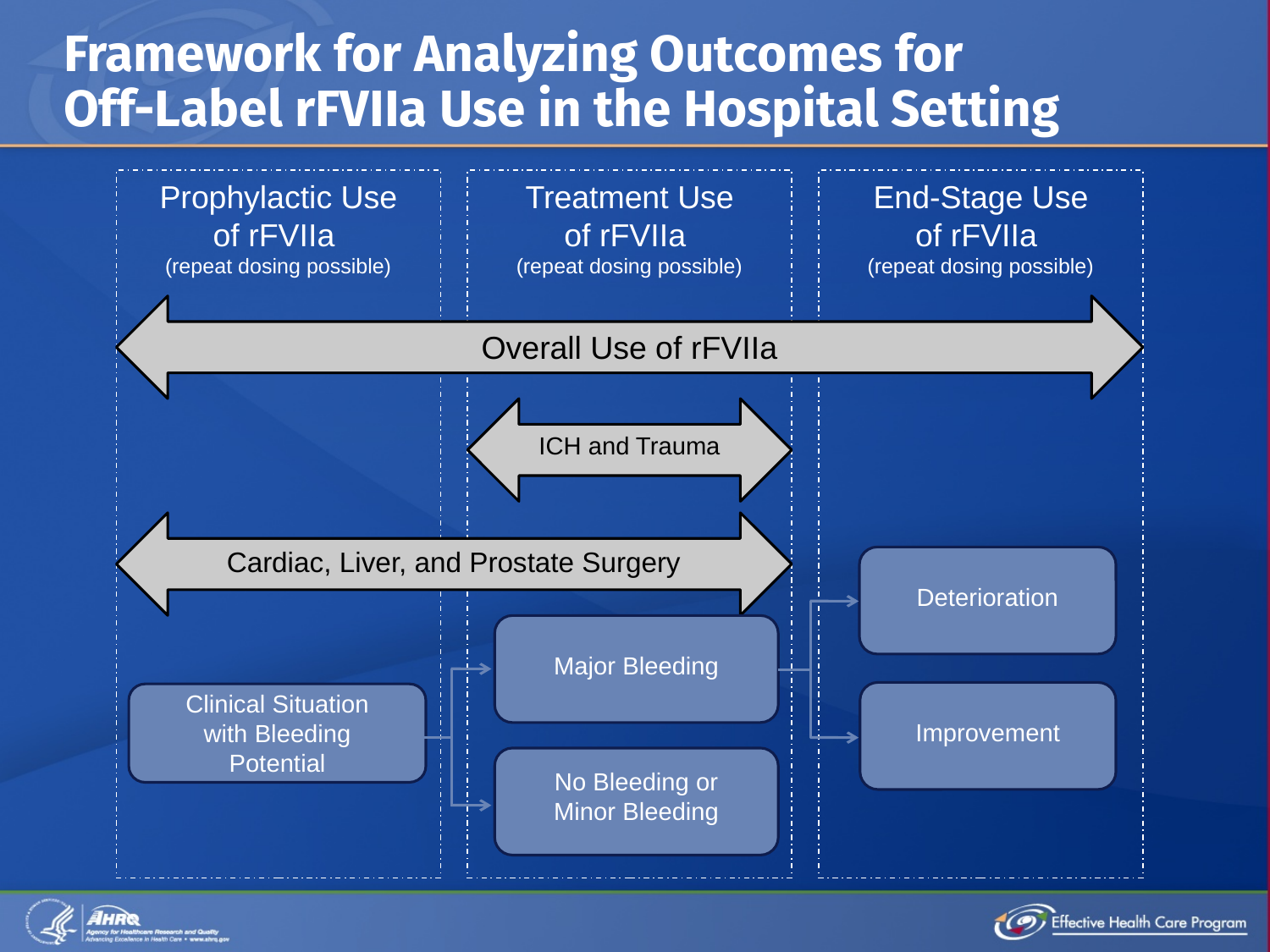

# Framework for Analyzing Outcomes for Off-Label rFVIIa Use in the Hospital Setting
Prophylactic Use
of rFVIIa
(repeat dosing possible)
Treatment Use
of rFVIIa
(repeat dosing possible)
End-Stage Use
of rFVIIa
(repeat dosing possible)
Overall Use of rFVIIa
ICH and Trauma
Cardiac, Liver, and Prostate Surgery

Deterioration

Major Bleeding

Improvement
Clinical Situation
with Bleeding
Potential
No Bleeding or
Minor Bleeding